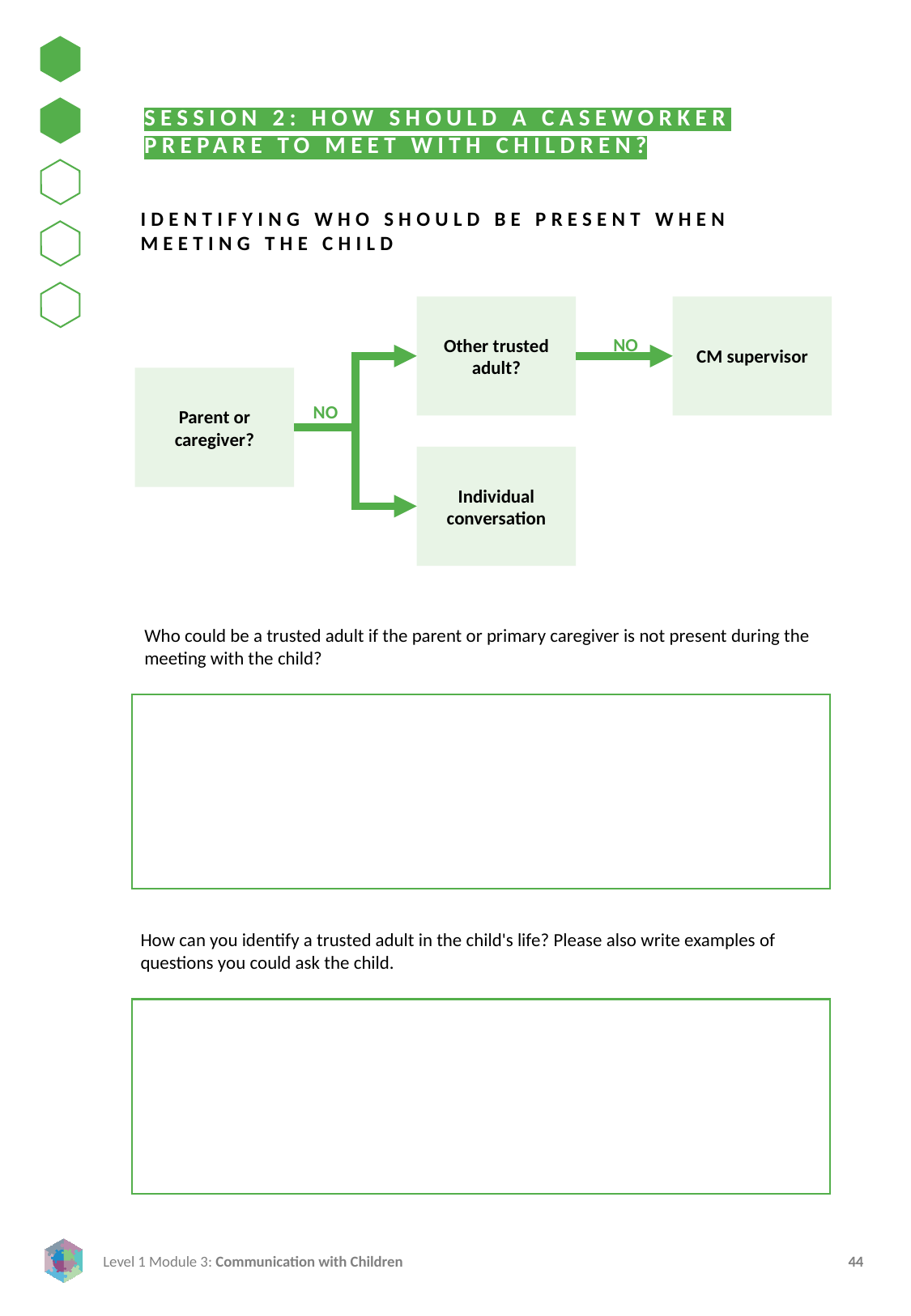

SESSION 2: HOW SHOULD A CASEWORKER PREPARE TO MEET WITH CHILDREN?

IDENTIFYING WHO SHOULD BE PRESENT WHEN MEETING THE CHILD

Other trusted adult?
CM supervisor
NO
Parent or caregiver?
NO
Individual conversation
Who could be a trusted adult if the parent or primary caregiver is not present during the meeting with the child?

How can you identify a trusted adult in the child's life? Please also write examples of questions you could ask the child.